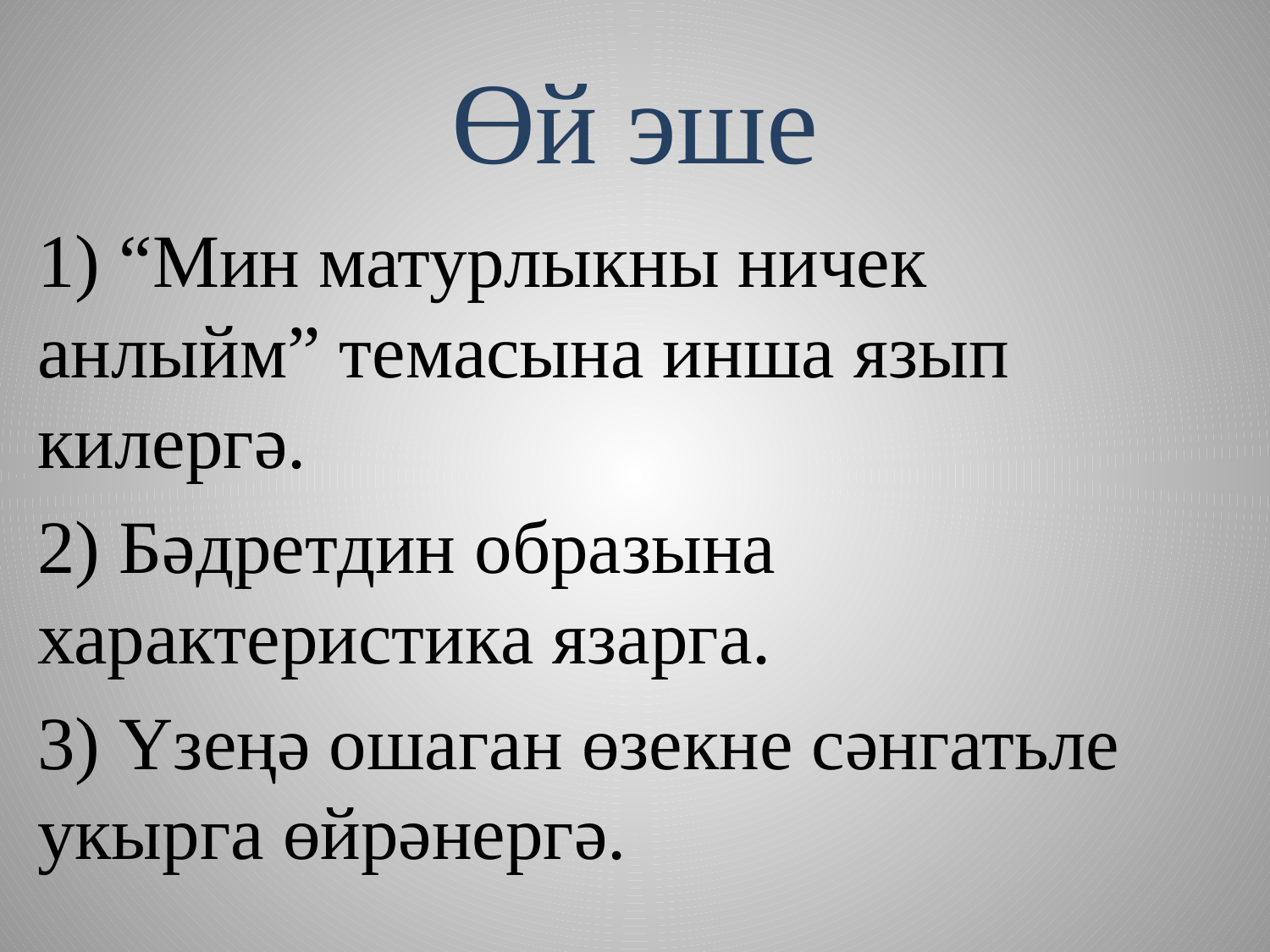

# Өй эше
1) “Мин матурлыкны ничек анлыйм” темасына инша язып килергә.
2) Бәдретдин образына характеристика язарга.
3) Үзеңә ошаган өзекне сәнгатьле укырга өйрәнергә.